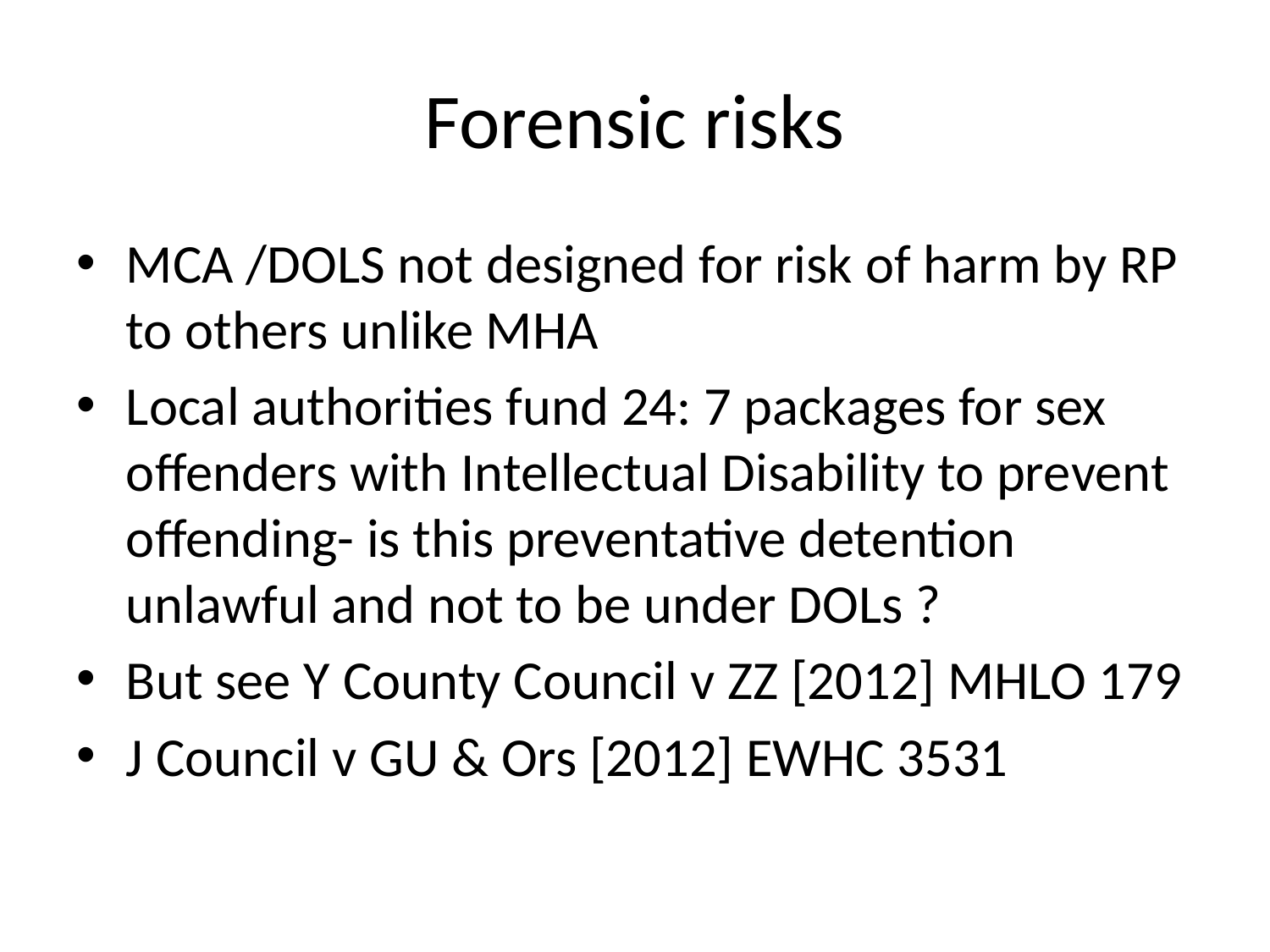

# Forensic risks
MCA /DOLS not designed for risk of harm by RP to others unlike MHA
Local authorities fund 24: 7 packages for sex offenders with Intellectual Disability to prevent offending- is this preventative detention unlawful and not to be under DOLs ?
But see Y County Council v ZZ [2012] MHLO 179
J Council v GU & Ors [2012] EWHC 3531